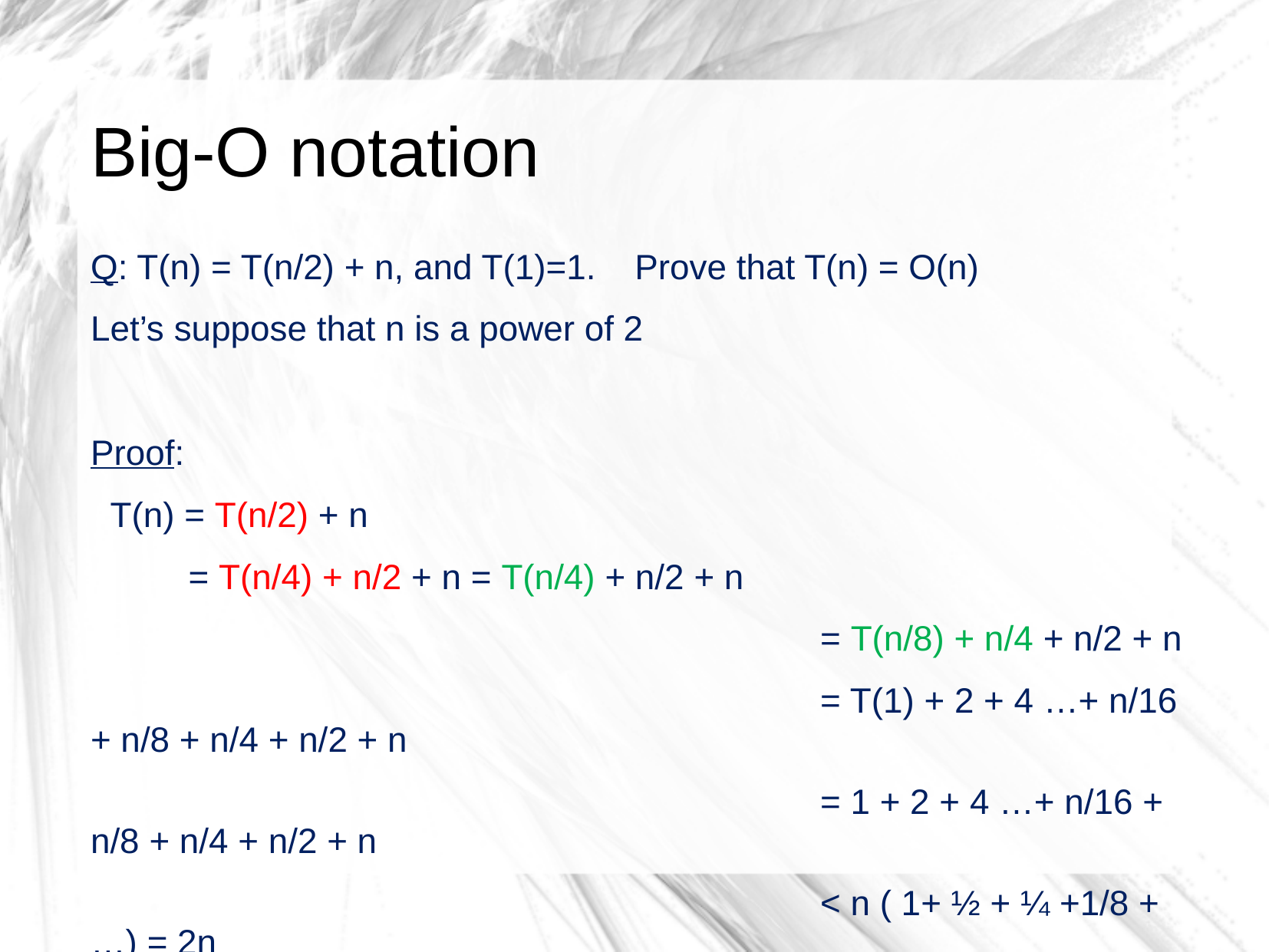

# Big-O notation
Q: T(n) = T(n/2) + n, and T(1)=1.    Prove that T(n) = O(n)
Let’s suppose that n is a power of 2

Proof:
  T(n) = T(n/2) + n
          = T(n/4) + n/2 + n = T(n/4) + n/2 + n
 						    = T(n/8) + n/4 + n/2 + n
						    = T(1) + 2 + 4 …+ n/16 + n/8 + n/4 + n/2 + n
						    = 1 + 2 + 4 …+ n/16 + n/8 + n/4 + n/2 + n
 						    < n ( 1+ ½ + ¼ +1/8 +…) = 2n